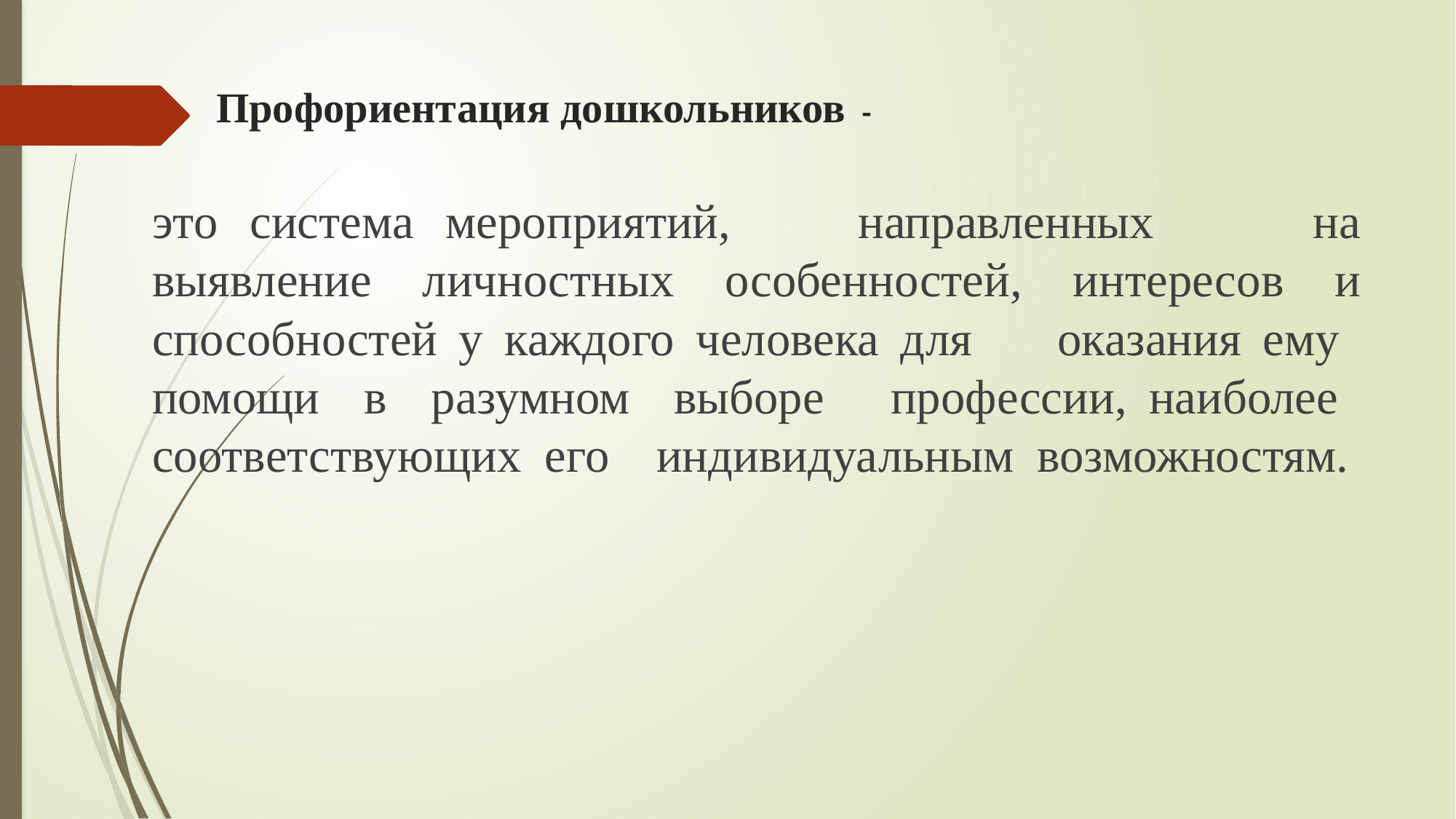

# Профориентация дошкольников  -
это система мероприятий,    направленных     на выявление личностных особенностей, интересов и способностей у каждого человека для    оказания ему  помощи  в  разумном  выборе   профессии, наиболее  соответствующих его  индивидуальным возможностям.